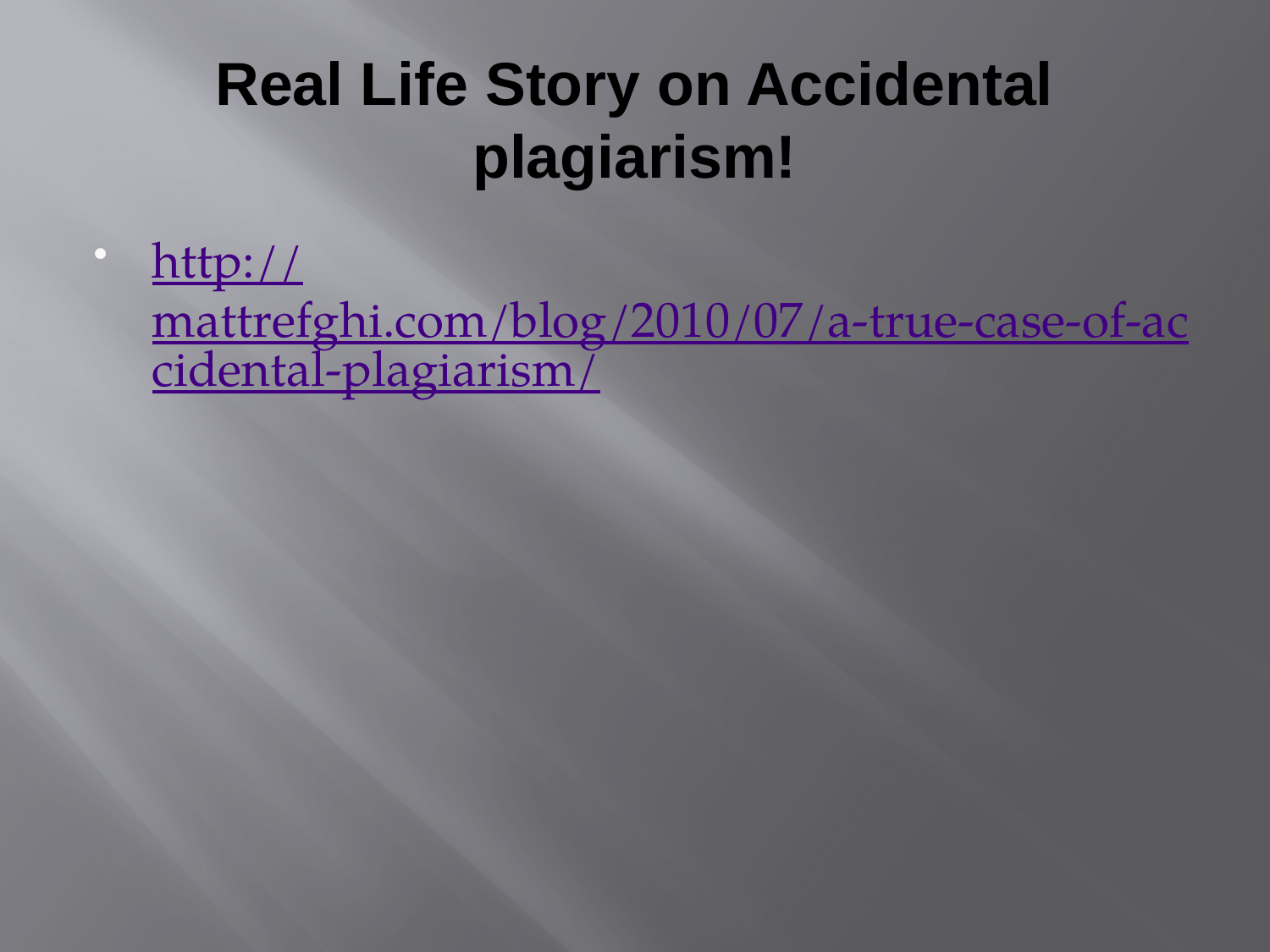

# Real Life Story on Accidental plagiarism!
http://mattrefghi.com/blog/2010/07/a-true-case-of-accidental-plagiarism/